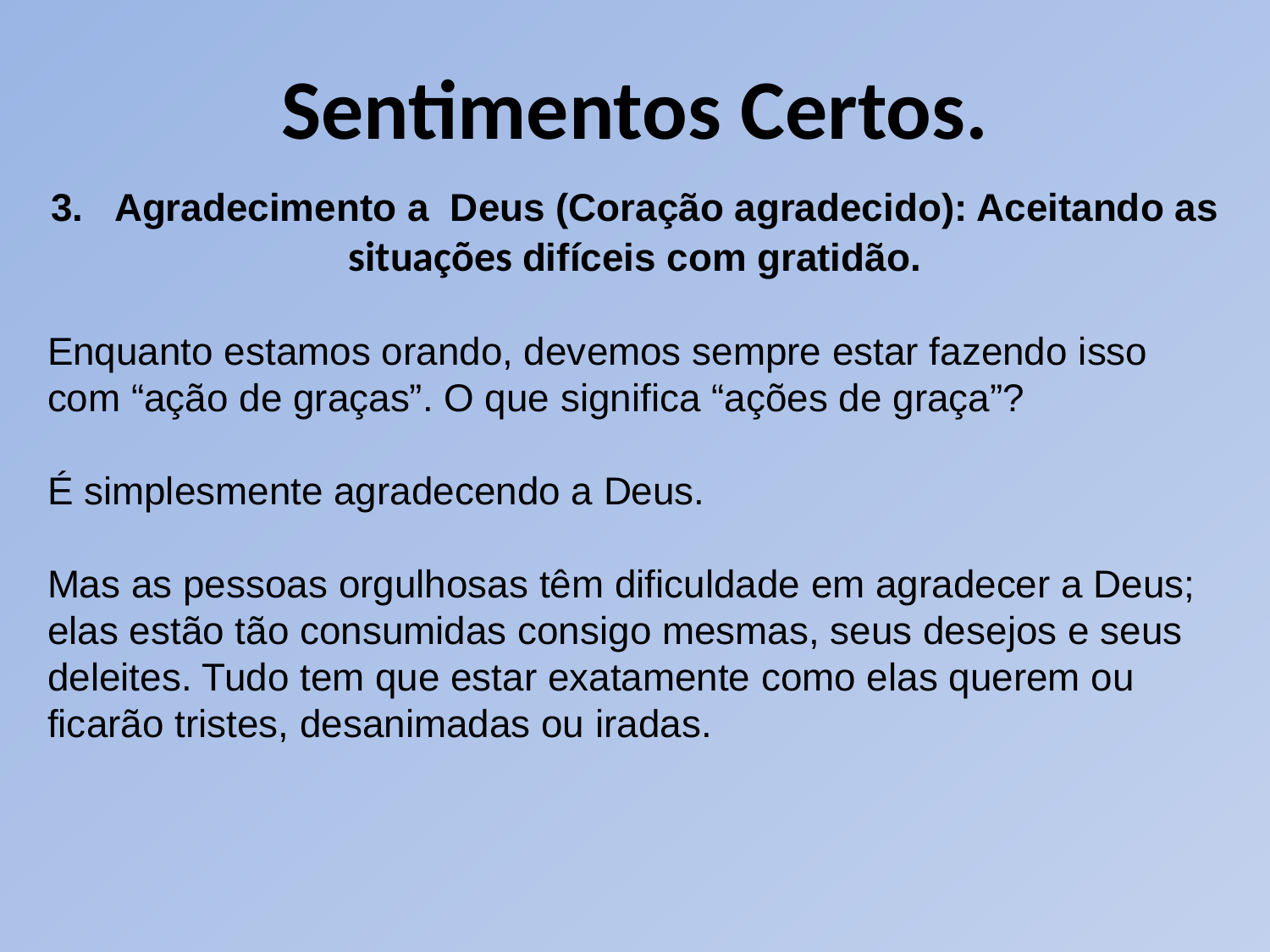

Sentimentos Certos.
3.   Agradecimento a  Deus (Coração agradecido): Aceitando as situações difíceis com gratidão.

Enquanto estamos orando, devemos sempre estar fazendo isso com “ação de graças”. O que significa “ações de graça”?

É simplesmente agradecendo a Deus.

Mas as pessoas orgulhosas têm dificuldade em agradecer a Deus; elas estão tão consumidas consigo mesmas, seus desejos e seus deleites. Tudo tem que estar exatamente como elas querem ou ficarão tristes, desanimadas ou iradas.